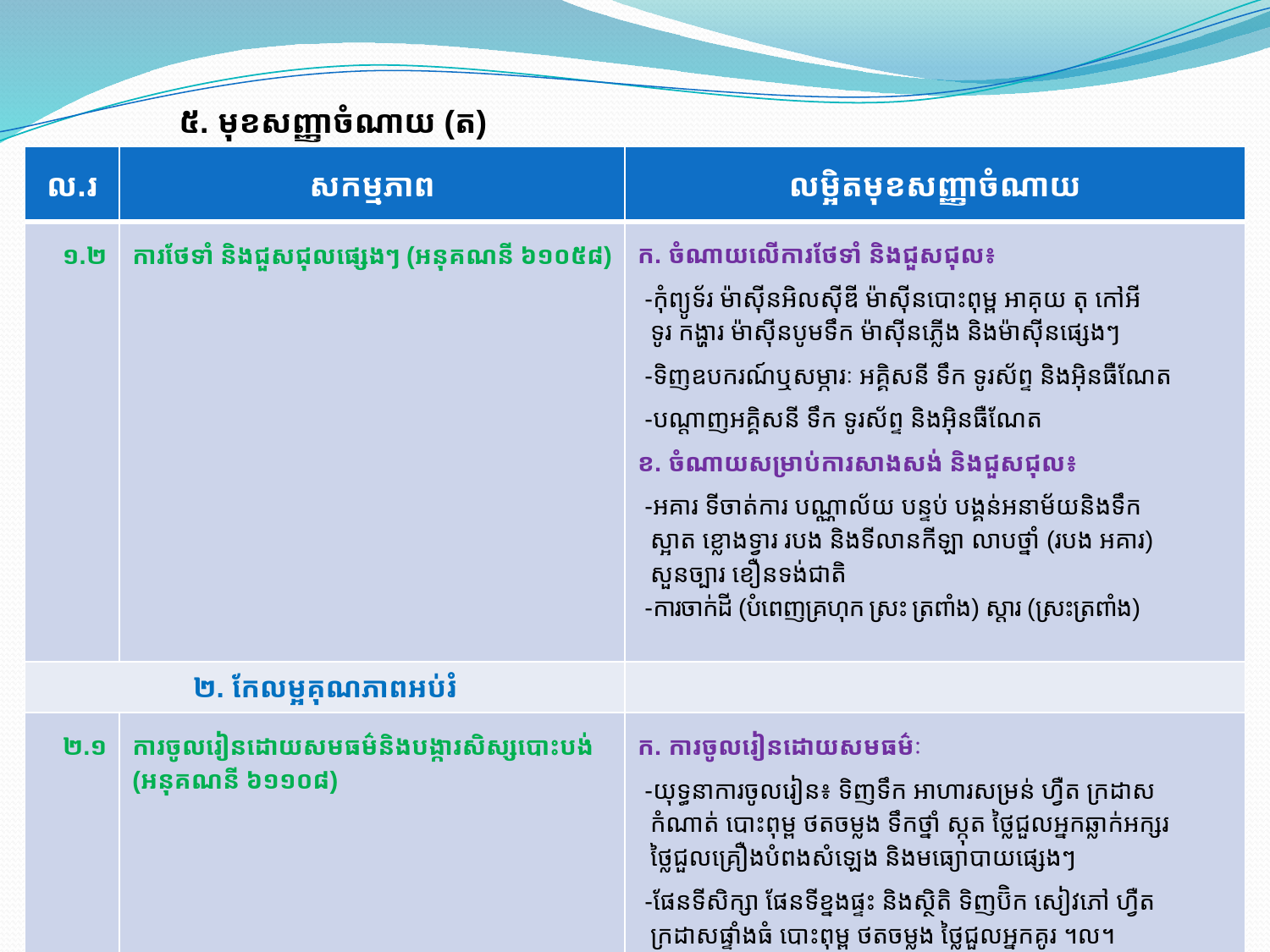

៥. មុខសញ្ញាចំណាយ (ត)
| ល.រ | សកម្មភាព | លម្អិតមុខសញ្ញាចំណាយ |
| --- | --- | --- |
| ១.២ | ការថែទាំ និងជួសជុលផ្សេងៗ (អនុគណនី ៦១០៥៨) | ក. ចំណាយលើការថែទាំ និងជួសជុល៖ -កុំព្យូទ័រ ម៉ាស៊ីនអិលស៊ីឌី ម៉ាស៊ីនបោះពុម្ព អាគុយ តុ កៅអី ទូរ កង្ហារ ម៉ាស៊ីនបូមទឹក ម៉ាស៊ីនភ្លើង និងម៉ាស៊ីនផ្សេងៗ -ទិញឧបករណ៍ឬសម្ភារៈ អគ្គិសនី ទឹក ទូរស័ព្ទ និងអ៊ិនធឺណែត -បណ្តាញអគ្គិសនី ទឹក ទូរស័ព្ទ និងអ៊ិនធឺណែត ខ. ចំណាយសម្រាប់ការសាងសង់ និងជួសជុល៖ -អគារ ទីចាត់ការ បណ្ណាល័យ បន្ទប់ បង្គន់អនាម័យនិងទឹក ស្អាត ខ្លោងទ្វារ ​របង និងទីលានកីឡា លាបថ្នាំ (របង អគារ) សួនច្បារ ខឿនទង់ជាតិ -ការចាក់ដី (បំពេញគ្រហុក ស្រះ ត្រពាំង) ស្ដារ (ស្រះត្រពាំង) |
| ២. កែលម្អគុណភាពអប់រំ |  |  |
| ២.១ | ការចូលរៀនដោយសមធម៌និងបង្ការសិស្សបោះបង់ (អនុគណនី ៦១១០៨) | ក. ការចូលរៀនដោយសមធម៌ៈ -យុទ្ធនាការចូលរៀន៖ ទិញទឹក អាហារសម្រន់ ហ្វឺត ក្រដាស កំណាត់ បោះពុម្ព ថតចម្លង ទឹកថ្នាំ ស្កុត ថ្លៃជួលអ្នកឆ្លាក់អក្សរ ថ្លៃជួលគ្រឿងបំពងសំឡេង និងមធ្យោបាយផ្សេងៗ -ផែនទីសិក្សា ផែនទីខ្នងផ្ទះ និងស្ថិតិ ទិញប៊ិក សៀវភៅ ហ្វឺត ក្រដាសផ្ទាំងធំ បោះពុម្ព ថតចម្លង ថ្លៃជួលអ្នកគូរ ។ល។ |
8